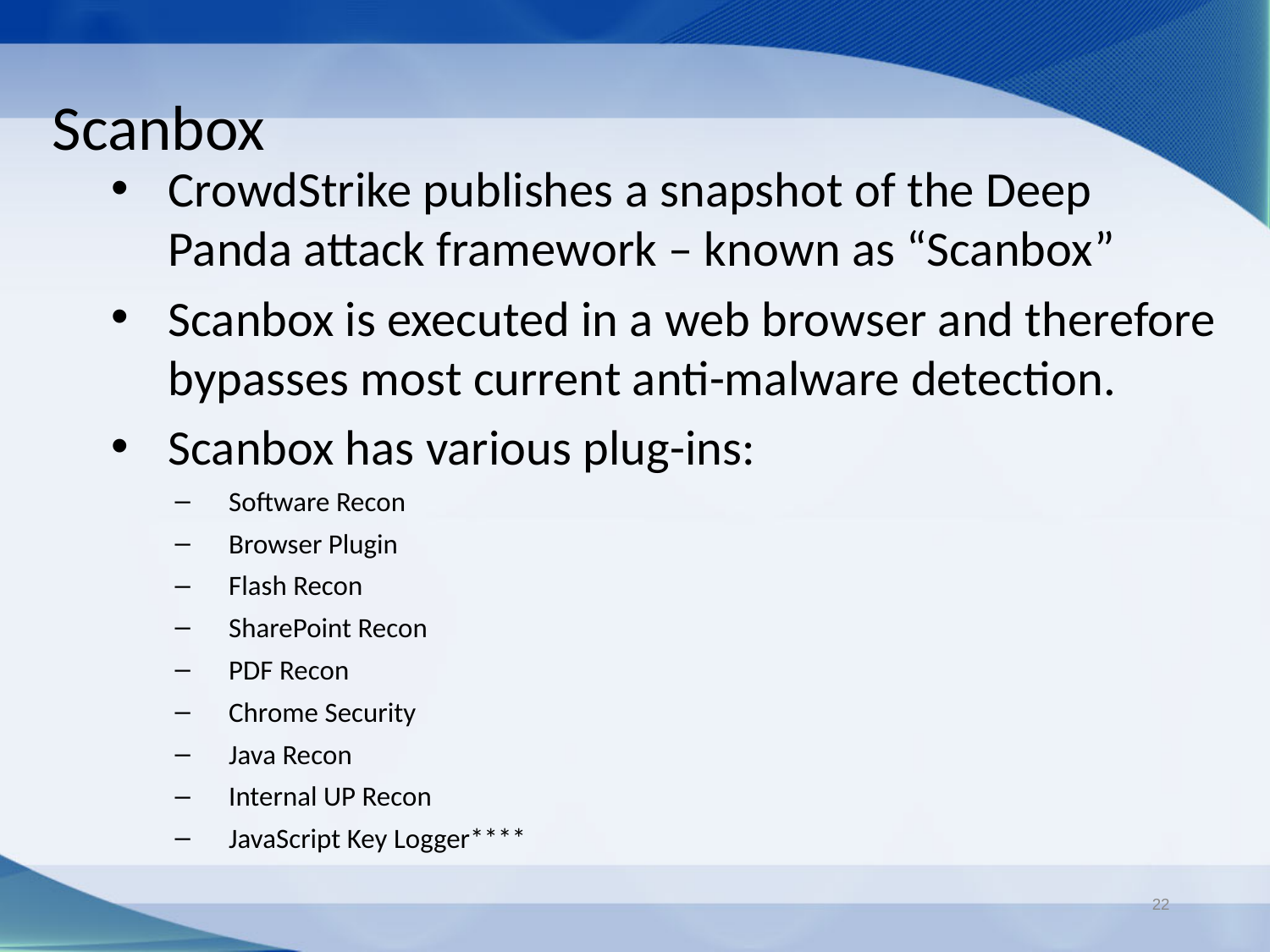

# Scanbox
CrowdStrike publishes a snapshot of the Deep Panda attack framework – known as “Scanbox”
Scanbox is executed in a web browser and therefore bypasses most current anti-malware detection.
Scanbox has various plug-ins:
Software Recon
Browser Plugin
Flash Recon
SharePoint Recon
PDF Recon
Chrome Security
Java Recon
Internal UP Recon
JavaScript Key Logger****
22